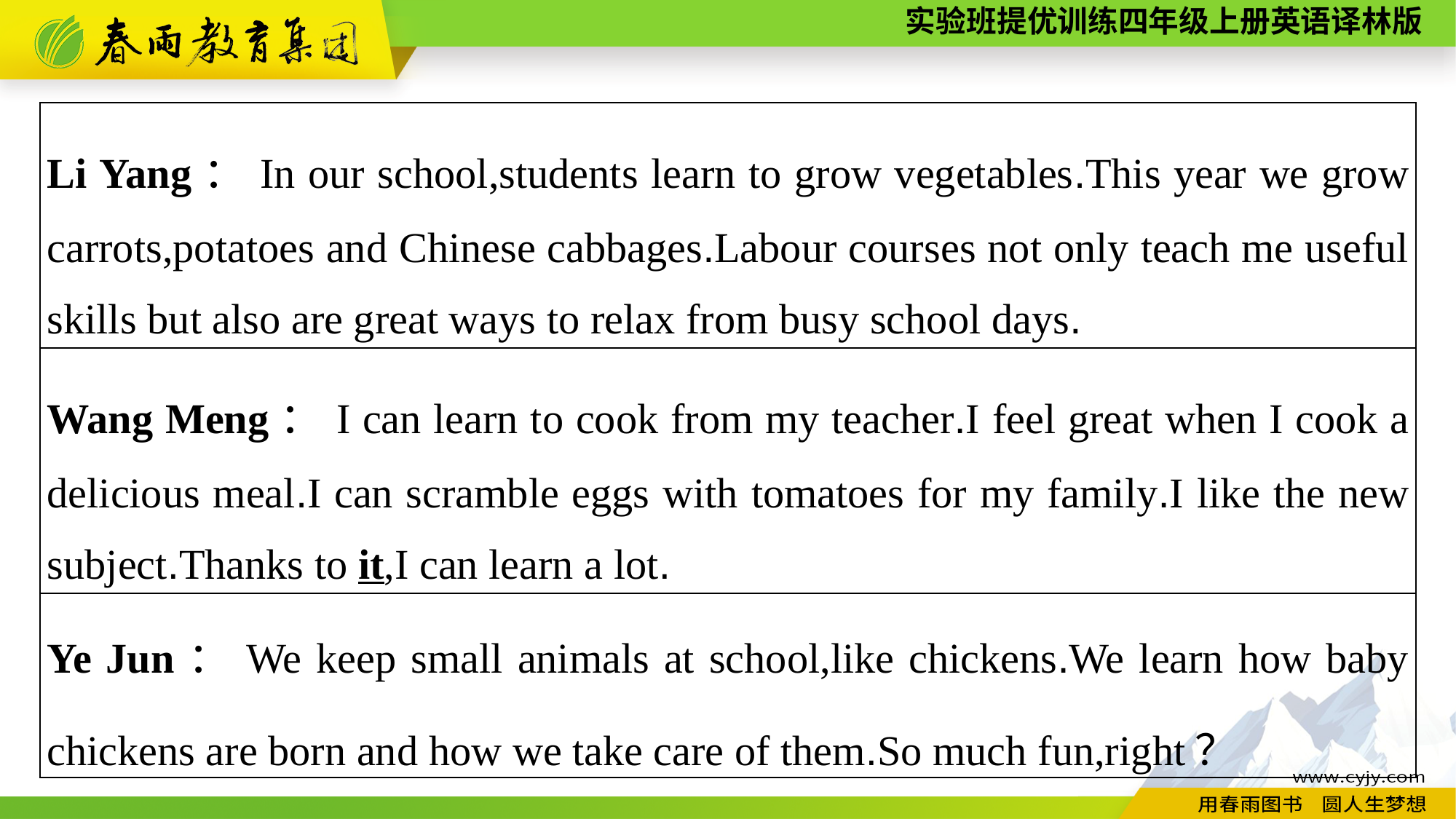

| Li Yang：In our school,students learn to grow vegetables.This year we grow carrots,potatoes and Chinese cabbages.Labour courses not only teach me useful skills but also are great ways to relax from busy school days. |
| --- |
| Wang Meng：I can learn to cook from my teacher.I feel great when I cook a delicious meal.I can scramble eggs with tomatoes for my family.I like the new subject.Thanks to it,I can learn a lot. |
| Ye Jun：We keep small animals at school,like chickens.We learn how baby chickens are born and how we take care of them.So much fun,right？ |